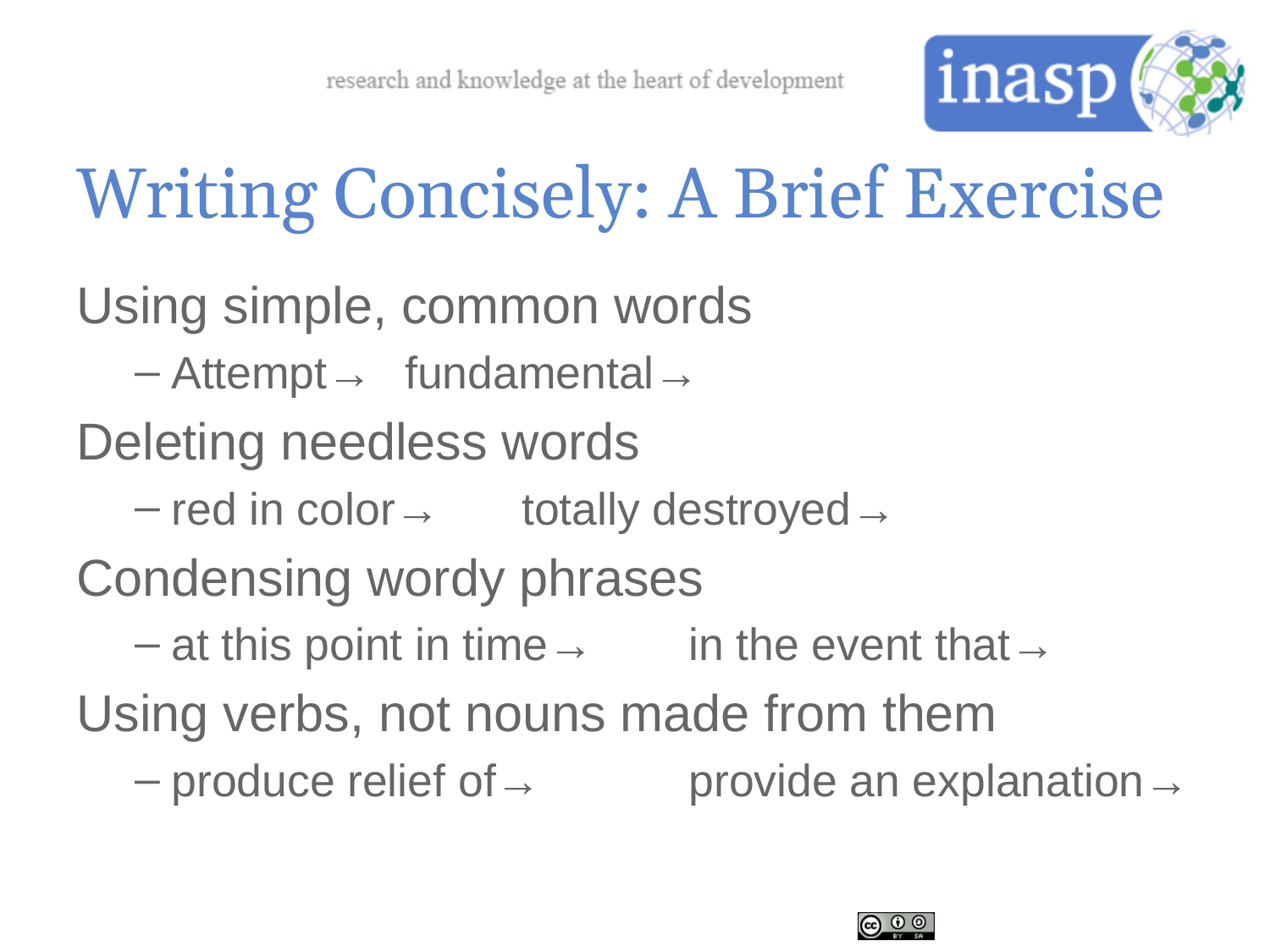

Writing Concisely: A Brief Exercise
Using simple, common words
Attempt→		fundamental→
Deleting needless words
red in color→		totally destroyed→
Condensing wordy phrases
at this point in time→	    in the event that→
Using verbs, not nouns made from them
produce relief of→	    provide an explanation→